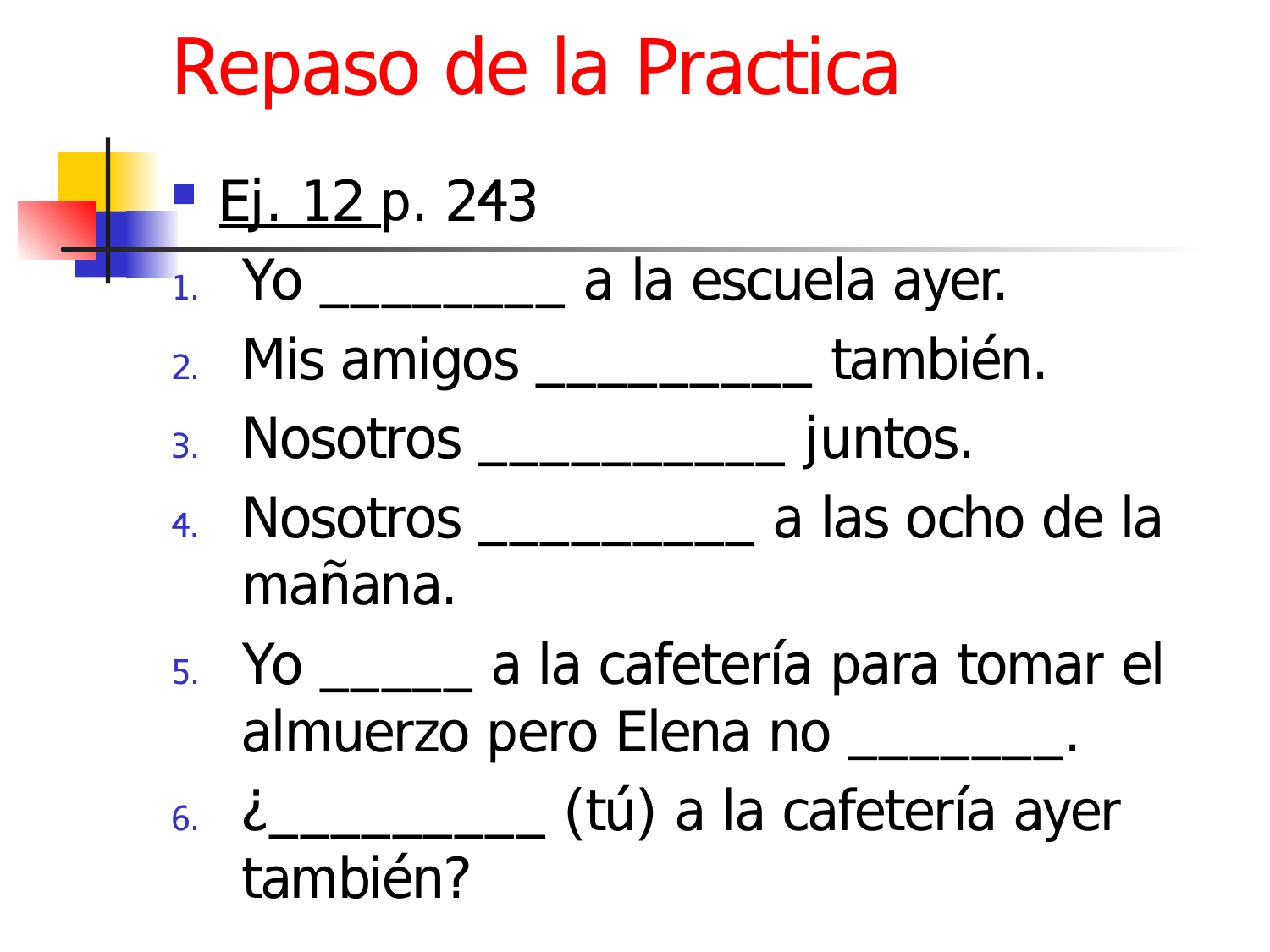

# Repaso de la Practica
Ej. 12 p. 243
Yo ________ a la escuela ayer.
Mis amigos _________ también.
Nosotros __________ juntos.
Nosotros _________ a las ocho de la mañana.
Yo _____ a la cafetería para tomar el almuerzo pero Elena no _______.
¿_________ (tú) a la cafetería ayer también?